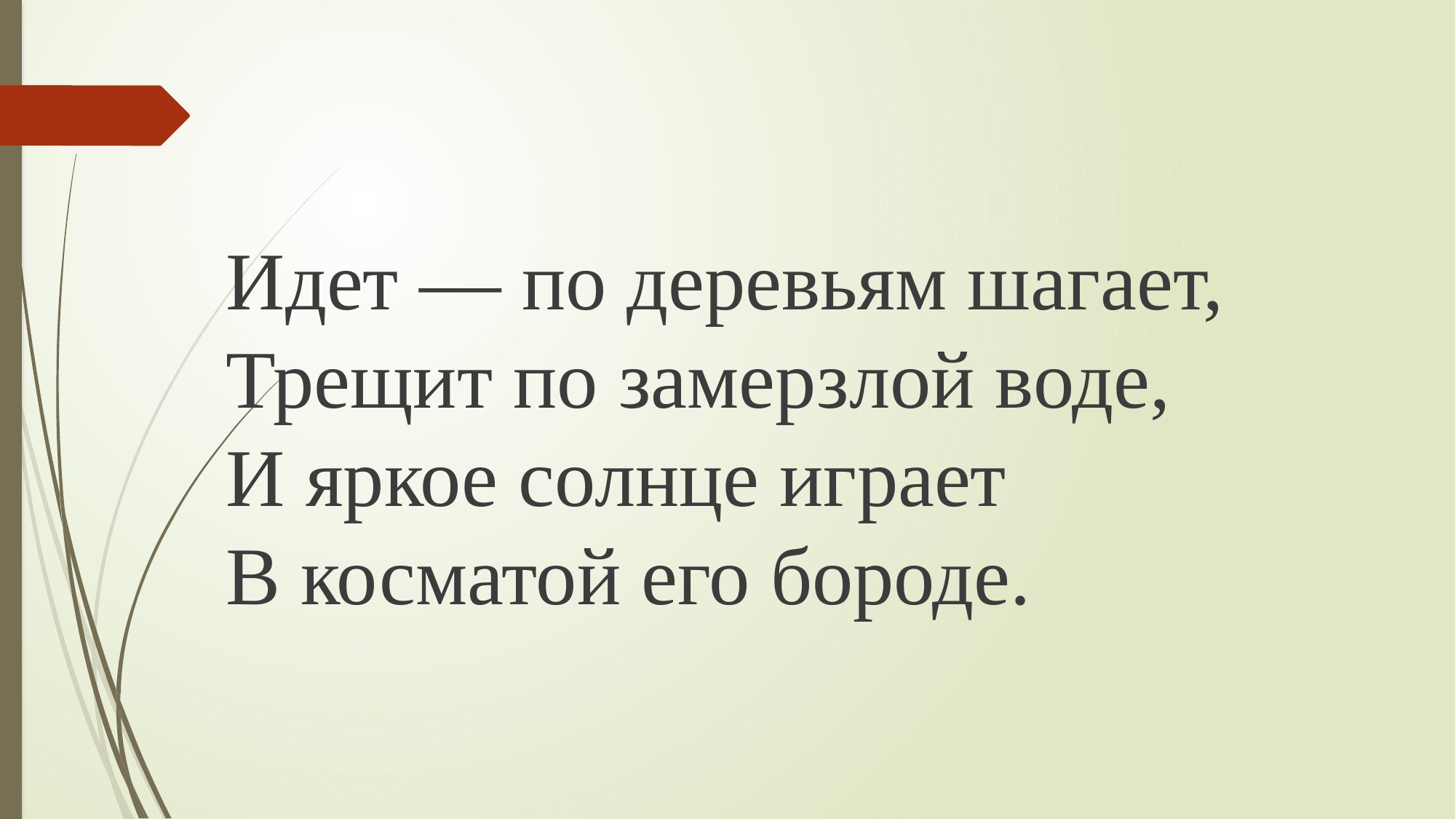

#

Идет — по деревьям шагает,
Трещит по замерзлой воде,
И яркое солнце играет
В косматой его бороде.